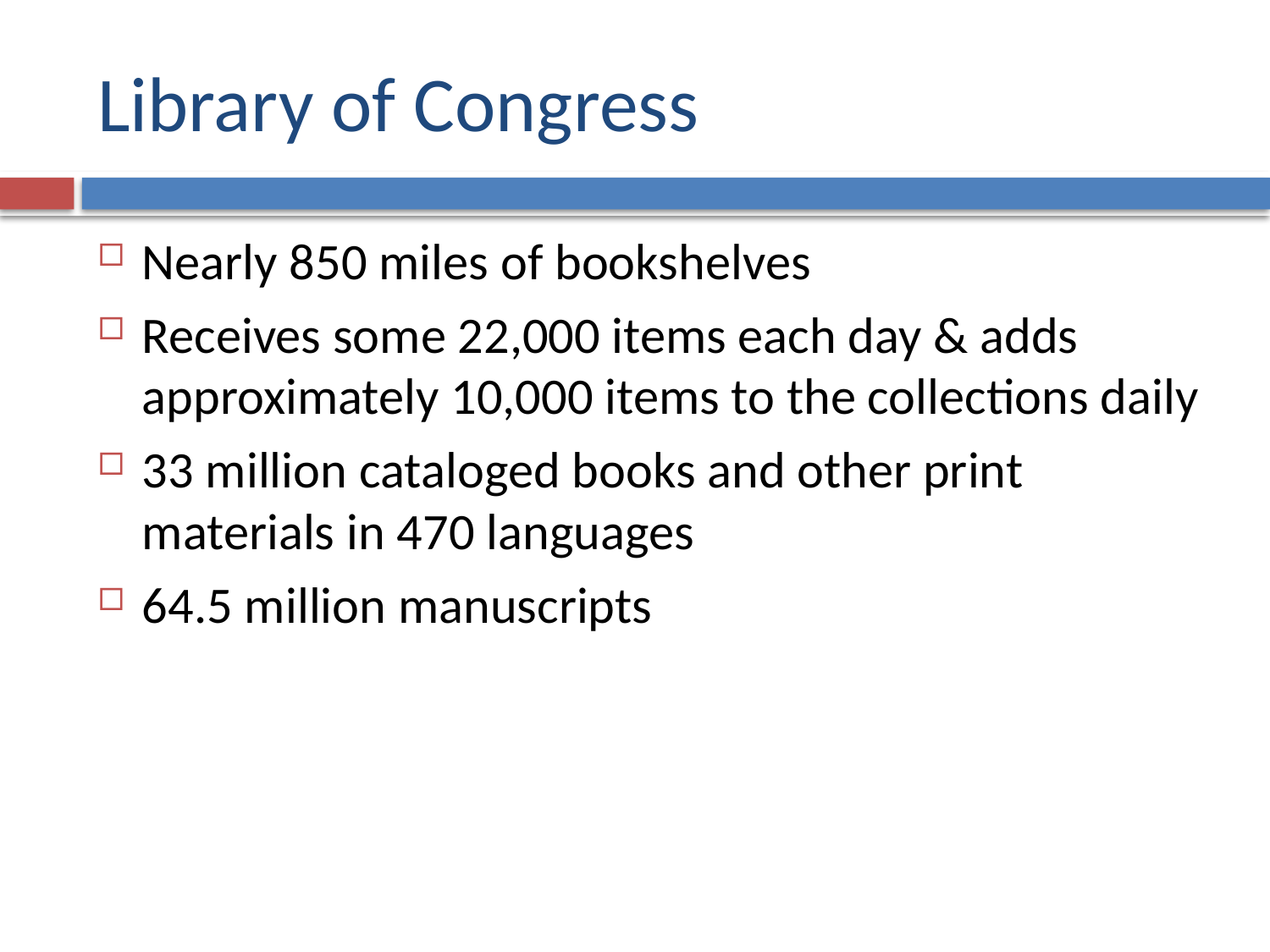

# Library of Congress
Nearly 850 miles of bookshelves
Receives some 22,000 items each day & adds approximately 10,000 items to the collections daily
33 million cataloged books and other print materials in 470 languages
64.5 million manuscripts